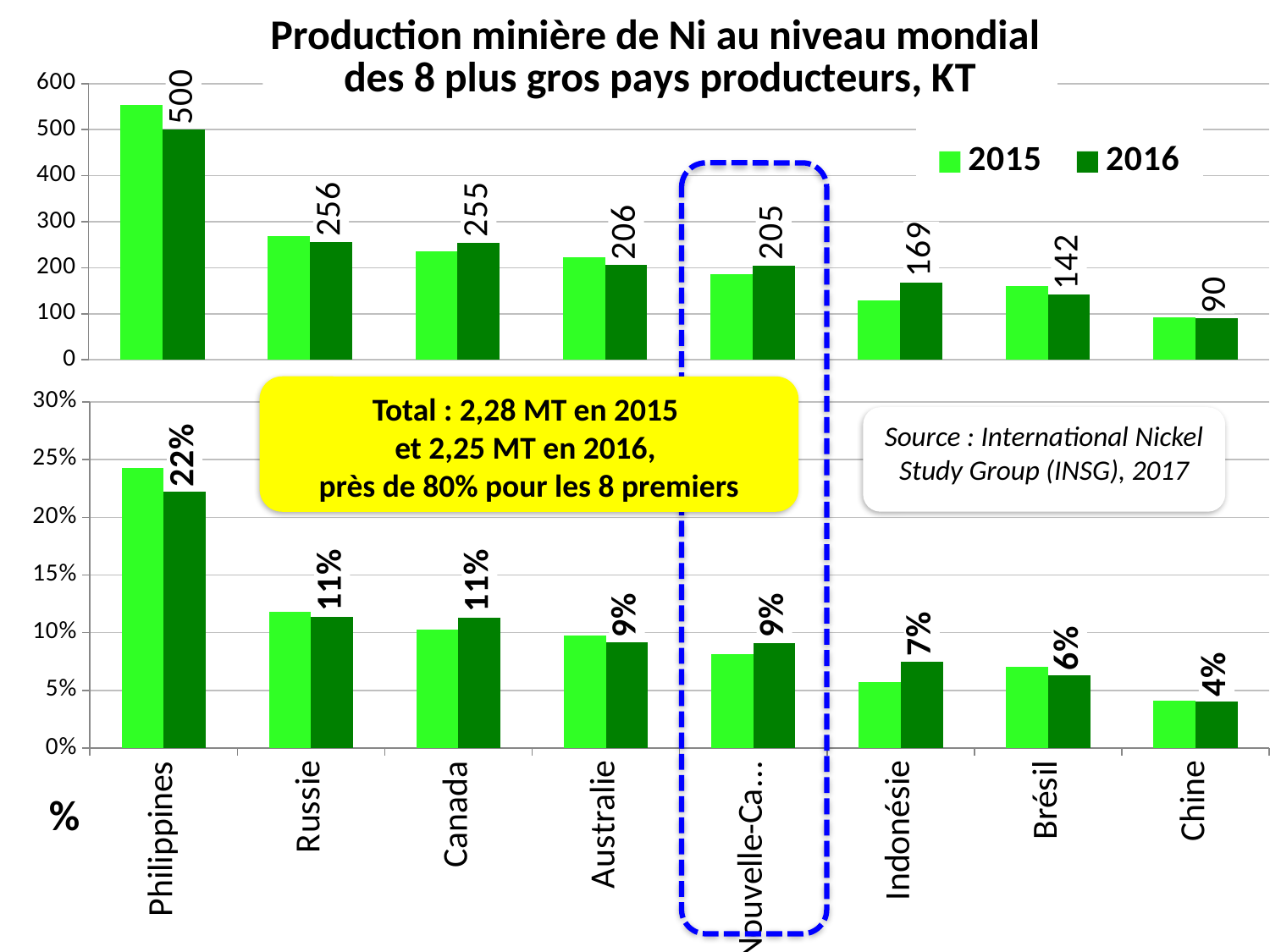

### Chart: Production minière de Ni au niveau mondial
des 8 plus gros pays producteurs, KT

| Category | 2015 | 2016 |
|---|---|---|
| Philippines | 554.0 | 500.0 |
| Russie | 269.0 | 256.0 |
| Canada | 235.0 | 255.0 |
| Australie | 222.0 | 206.0 |
| Nouvelle-Calédonie | 186.0 | 205.0 |
| Indonésie | 130.0 | 168.5 |
| Brésil | 160.0 | 142.0 |
| Chine | 92.9 | 90.0 |

### Chart: %

| Category | 2015 | 2016 |
|---|---|---|
| Philippines | 0.242982456140351 | 0.222222222222222 |
| Russie | 0.117982456140351 | 0.113777777777778 |
| Canada | 0.103070175438596 | 0.113333333333333 |
| Australie | 0.0973684210526315 | 0.0915555555555555 |
| Nouvelle-Calédonie | 0.081578947368421 | 0.0911111111111111 |
| Indonésie | 0.0570175438596491 | 0.0748888888888889 |
| Brésil | 0.0701754385964912 | 0.0631111111111111 |
| Chine | 0.0407456140350877 | 0.04 |
Total : 2,28 MT en 2015
et 2,25 MT en 2016,
près de 80% pour les 8 premiers
Source : International Nickel Study Group (INSG), 2017